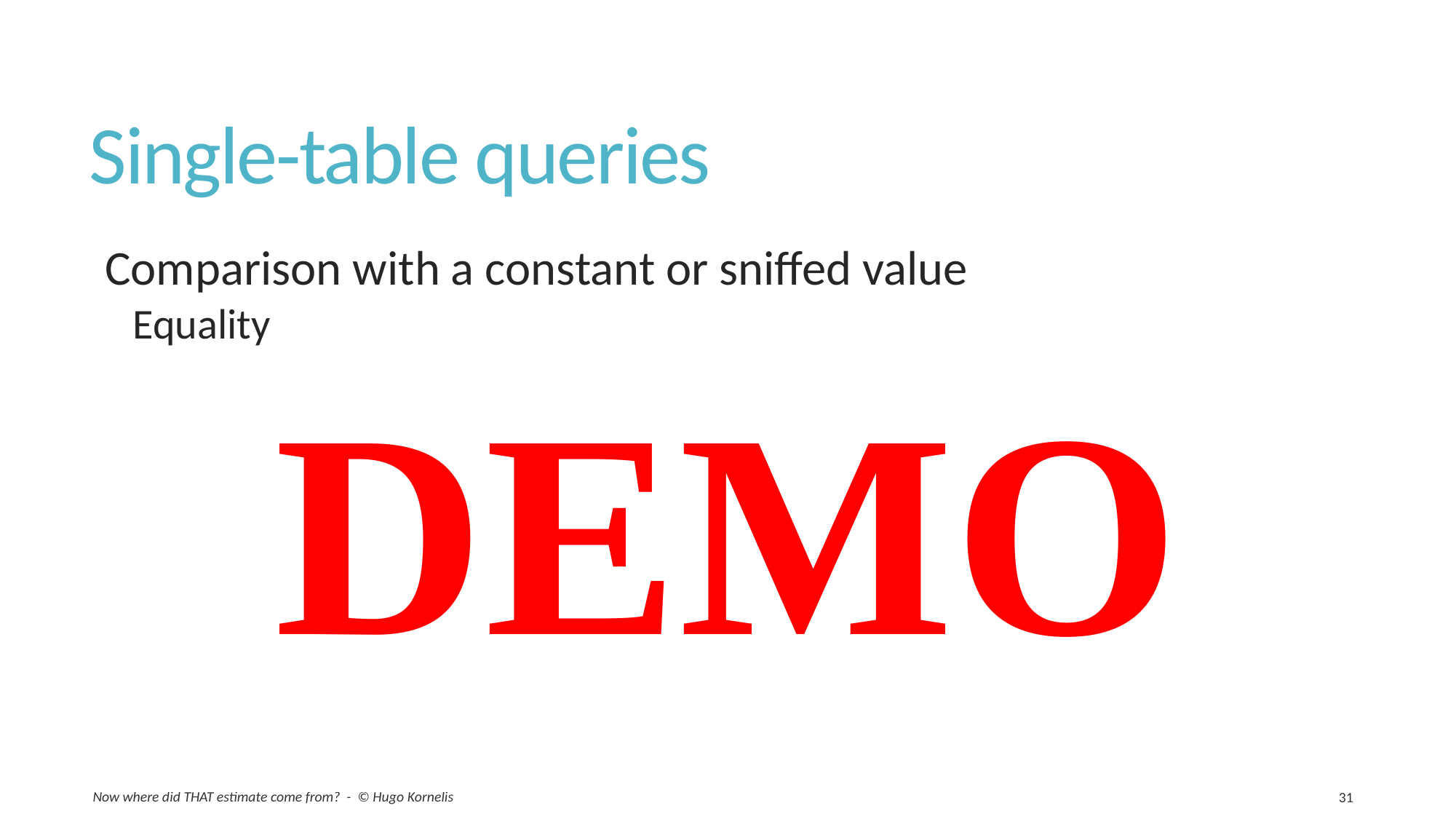

# Single-table queries
Comparison with a constant or sniffed value
Equality
DEMO
Now where did THAT estimate come from?  -  © Hugo Kornelis
31